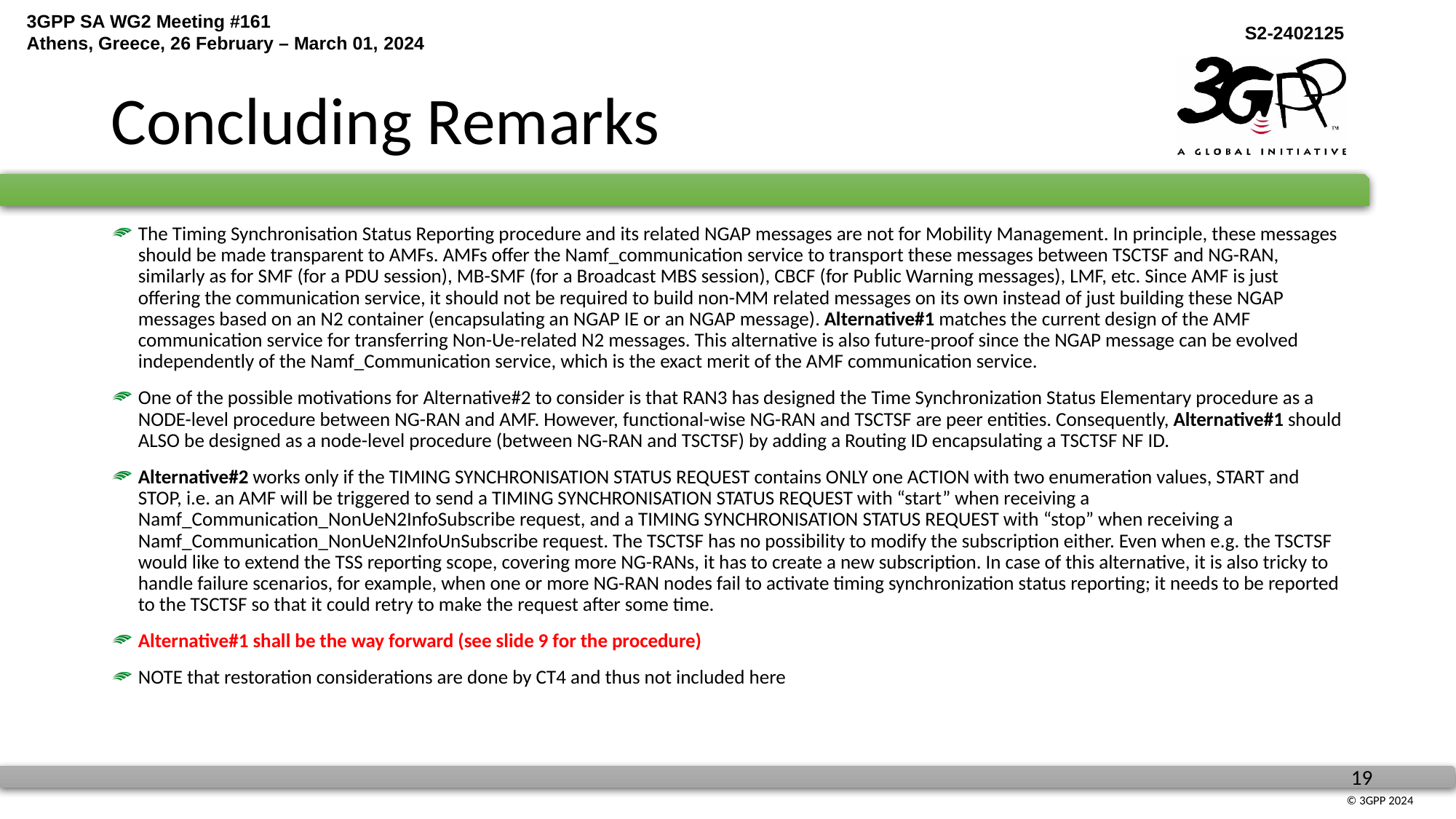

# Concluding Remarks
The Timing Synchronisation Status Reporting procedure and its related NGAP messages are not for Mobility Management. In principle, these messages should be made transparent to AMFs. AMFs offer the Namf_communication service to transport these messages between TSCTSF and NG-RAN, similarly as for SMF (for a PDU session), MB-SMF (for a Broadcast MBS session), CBCF (for Public Warning messages), LMF, etc. Since AMF is just offering the communication service, it should not be required to build non-MM related messages on its own instead of just building these NGAP messages based on an N2 container (encapsulating an NGAP IE or an NGAP message). Alternative#1 matches the current design of the AMF communication service for transferring Non-Ue-related N2 messages. This alternative is also future-proof since the NGAP message can be evolved independently of the Namf_Communication service, which is the exact merit of the AMF communication service.
One of the possible motivations for Alternative#2 to consider is that RAN3 has designed the Time Synchronization Status Elementary procedure as a NODE-level procedure between NG-RAN and AMF. However, functional-wise NG-RAN and TSCTSF are peer entities. Consequently, Alternative#1 should ALSO be designed as a node-level procedure (between NG-RAN and TSCTSF) by adding a Routing ID encapsulating a TSCTSF NF ID.
Alternative#2 works only if the TIMING SYNCHRONISATION STATUS REQUEST contains ONLY one ACTION with two enumeration values, START and STOP, i.e. an AMF will be triggered to send a TIMING SYNCHRONISATION STATUS REQUEST with “start” when receiving a Namf_Communication_NonUeN2InfoSubscribe request, and a TIMING SYNCHRONISATION STATUS REQUEST with “stop” when receiving a Namf_Communication_NonUeN2InfoUnSubscribe request. The TSCTSF has no possibility to modify the subscription either. Even when e.g. the TSCTSF would like to extend the TSS reporting scope, covering more NG-RANs, it has to create a new subscription. In case of this alternative, it is also tricky to handle failure scenarios, for example, when one or more NG-RAN nodes fail to activate timing synchronization status reporting; it needs to be reported to the TSCTSF so that it could retry to make the request after some time.
Alternative#1 shall be the way forward (see slide 9 for the procedure)
NOTE that restoration considerations are done by CT4 and thus not included here